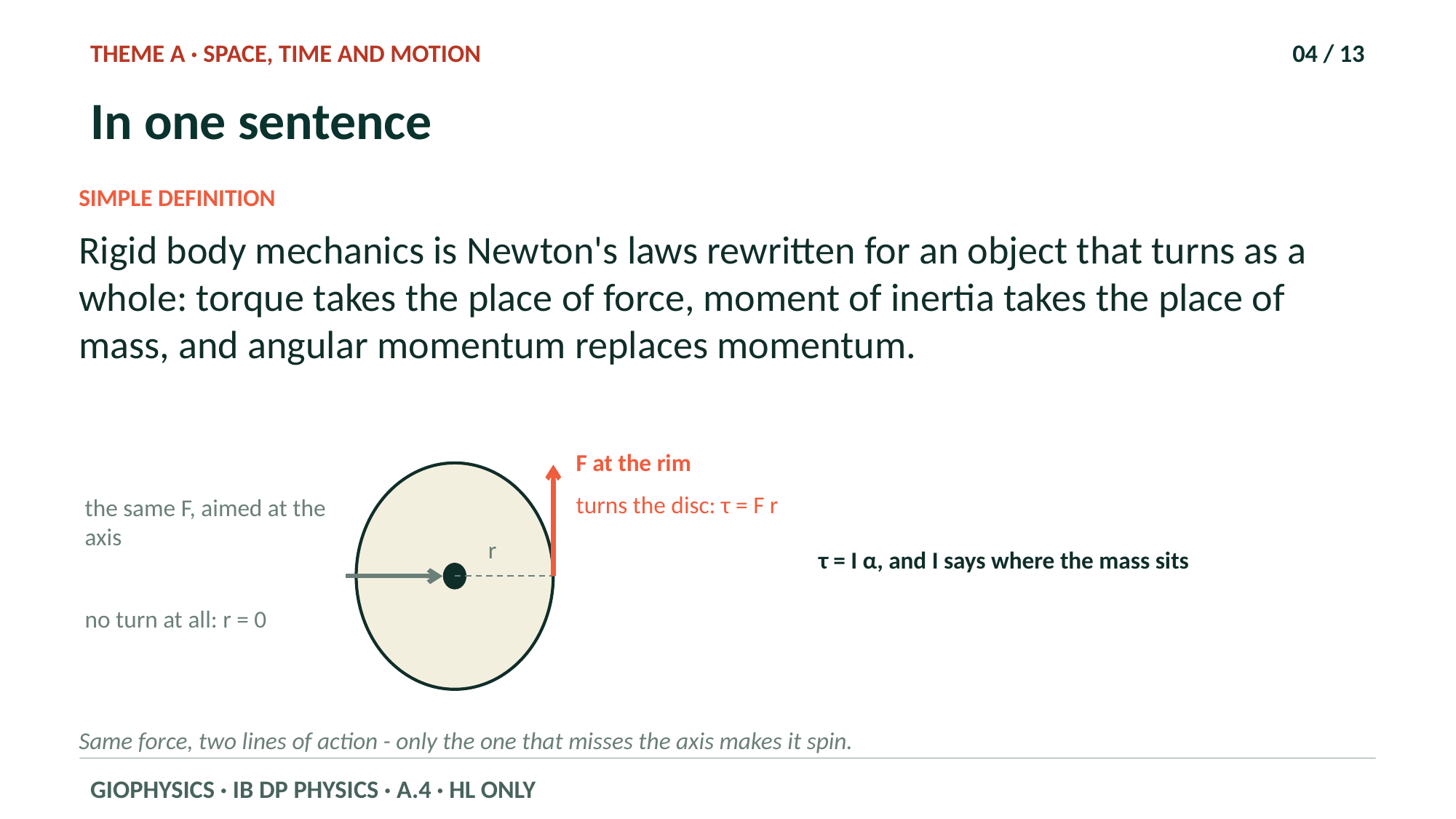

THEME A · SPACE, TIME AND MOTION
04 / 13
In one sentence
SIMPLE DEFINITION
Rigid body mechanics is Newton's laws rewritten for an object that turns as a whole: torque takes the place of force, moment of inertia takes the place of mass, and angular momentum replaces momentum.
F at the rim

turns the disc: τ = F r
the same F, aimed at the axis
r
τ = I α, and I says where the mass sits

no turn at all: r = 0
Same force, two lines of action - only the one that misses the axis makes it spin.

GIOPHYSICS · IB DP PHYSICS · A.4 · HL ONLY